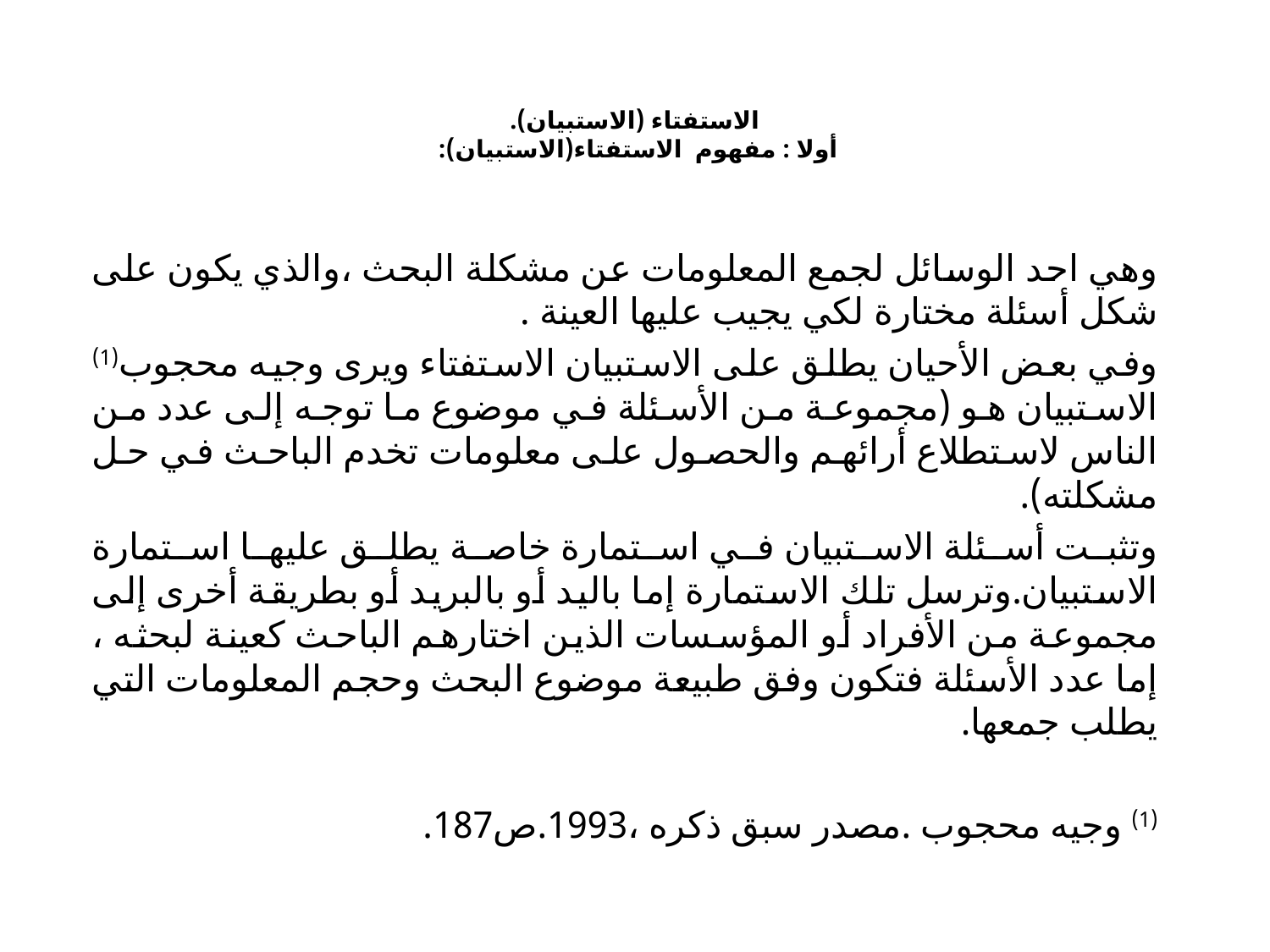

# الاستفتاء (الاستبيان). أولا : مفهوم  الاستفتاء(الاستبيان):
وهي احد الوسائل لجمع المعلومات عن مشكلة البحث ،والذي يكون على شكل أسئلة مختارة لكي يجيب عليها العينة .
وفي بعض الأحيان يطلق على الاستبيان الاستفتاء ويرى وجيه محجوب(1) الاستبيان هو (مجموعة من الأسئلة في موضوع ما توجه إلى عدد من الناس لاستطلاع أرائهم والحصول على معلومات تخدم الباحث في حل مشكلته).
وتثبت أسئلة الاستبيان في استمارة خاصة يطلق عليها استمارة الاستبيان.وترسل تلك الاستمارة إما باليد أو بالبريد أو بطريقة أخرى إلى مجموعة من الأفراد أو المؤسسات الذين اختارهم الباحث كعينة لبحثه ، إما عدد الأسئلة فتكون وفق طبيعة موضوع البحث وحجم المعلومات التي يطلب جمعها.

(1) وجيه محجوب .مصدر سبق ذكره ،1993.ص187.